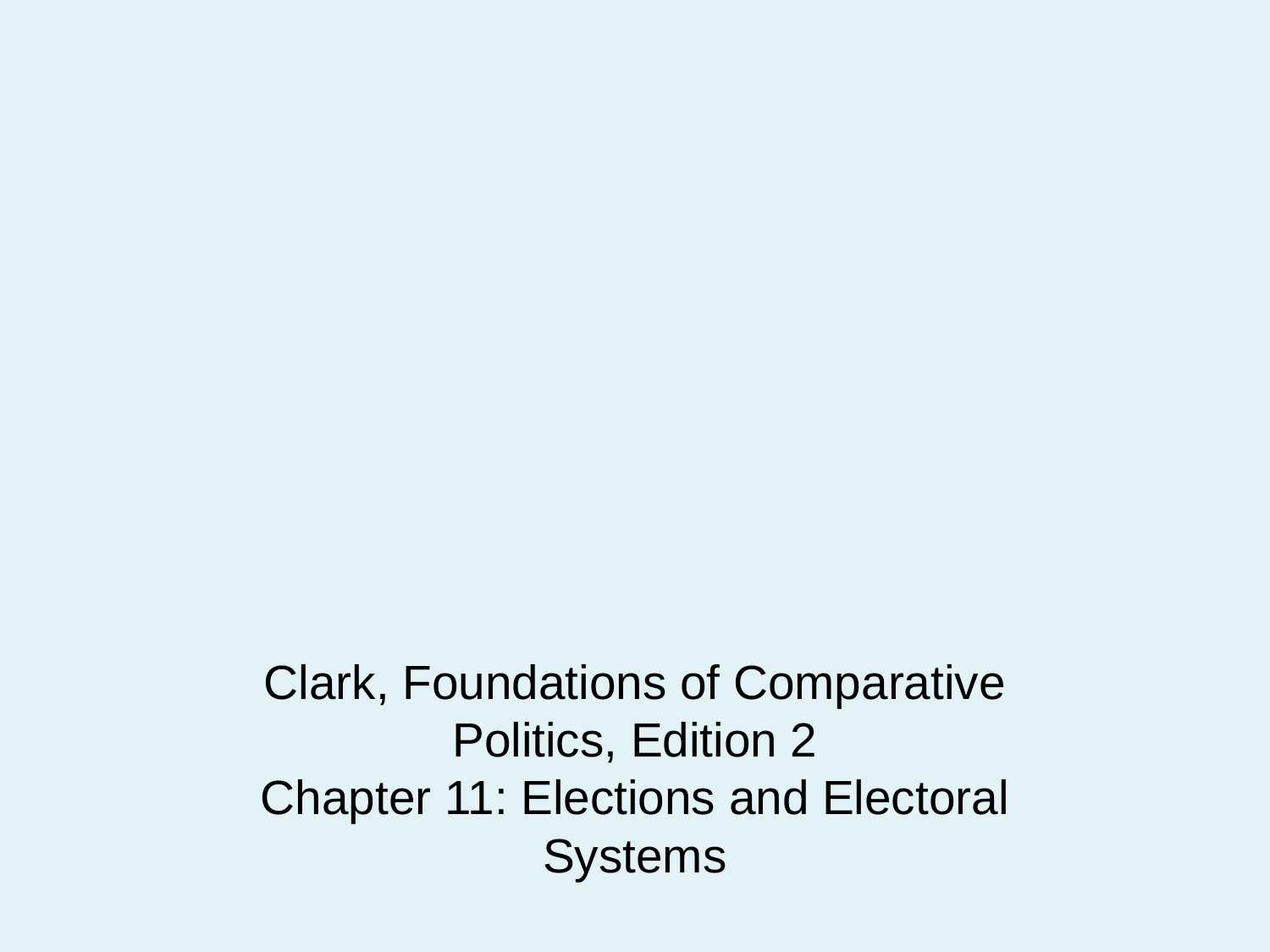

# Clark, Foundations of Comparative Politics, Edition 2 Chapter 11: Elections and Electoral Systems